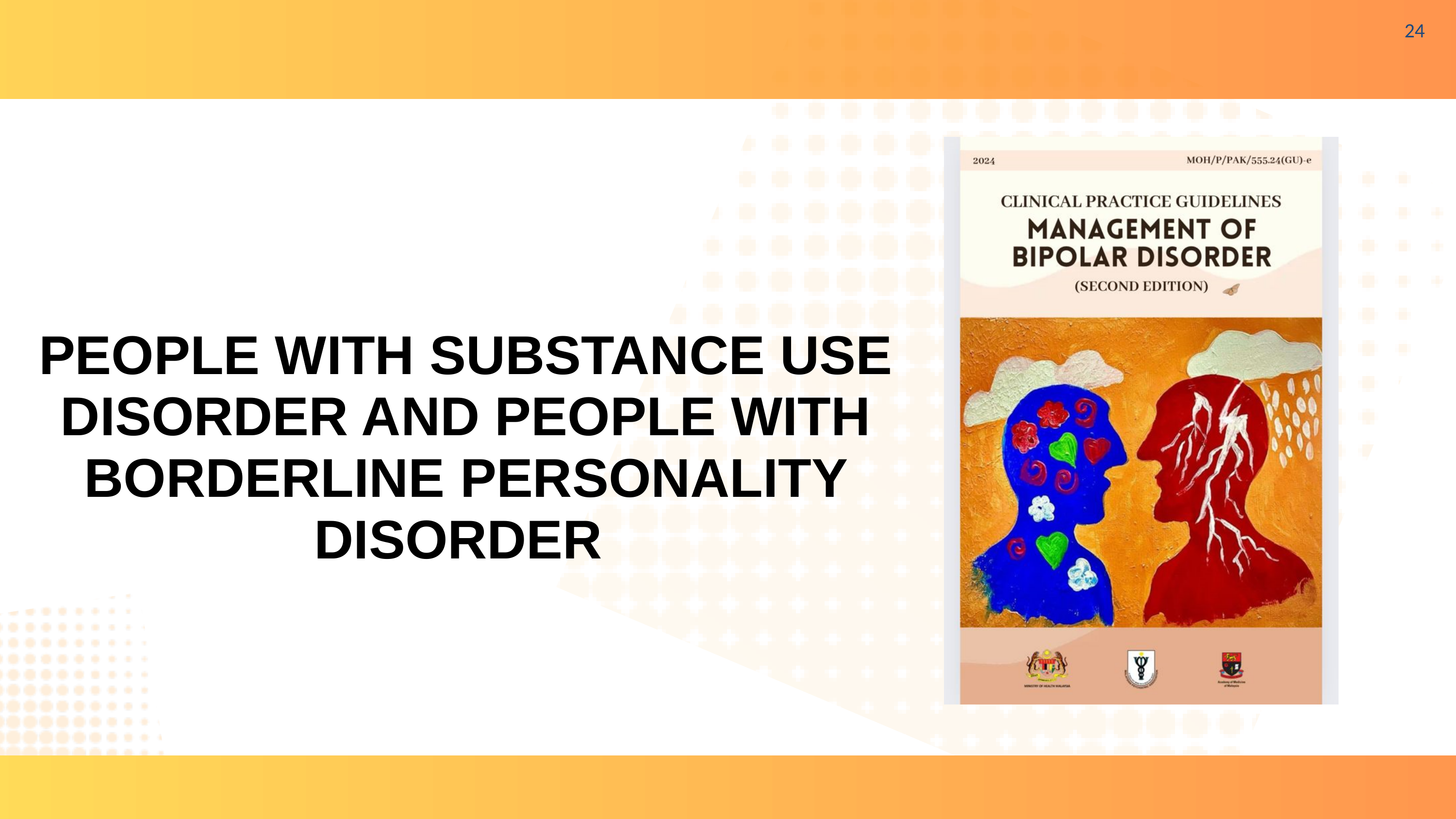

24

PEOPLE WITH SUBSTANCE USE DISORDER AND PEOPLE WITH BORDERLINE PERSONALITY DISORDER